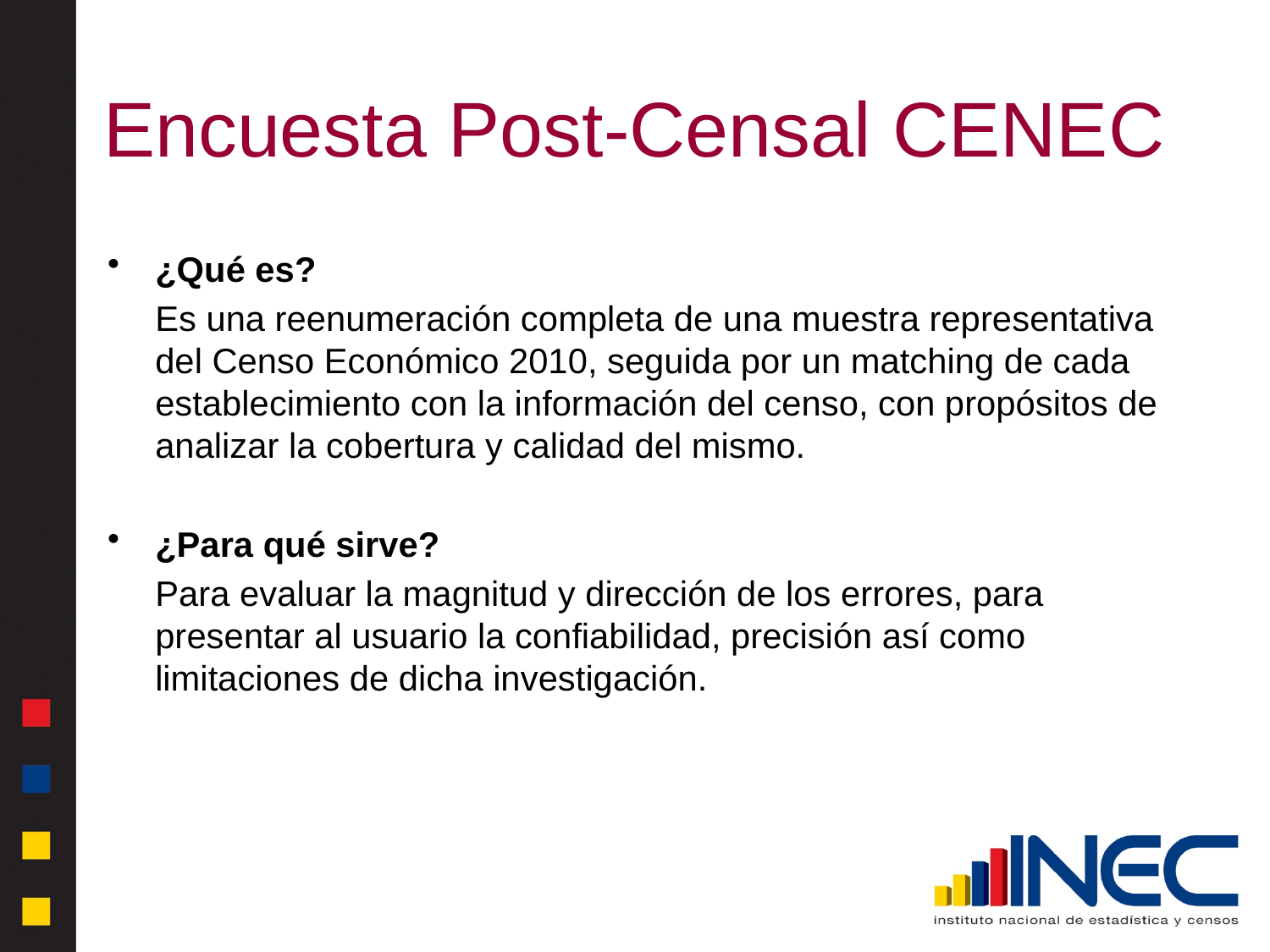

Encuesta Post-Censal CENEC

¿Qué es?
	Es una reenumeración completa de una muestra representativa del Censo Económico 2010, seguida por un matching de cada establecimiento con la información del censo, con propósitos de analizar la cobertura y calidad del mismo.

¿Para qué sirve?
	Para evaluar la magnitud y dirección de los errores, para presentar al usuario la confiabilidad, precisión así como limitaciones de dicha investigación.